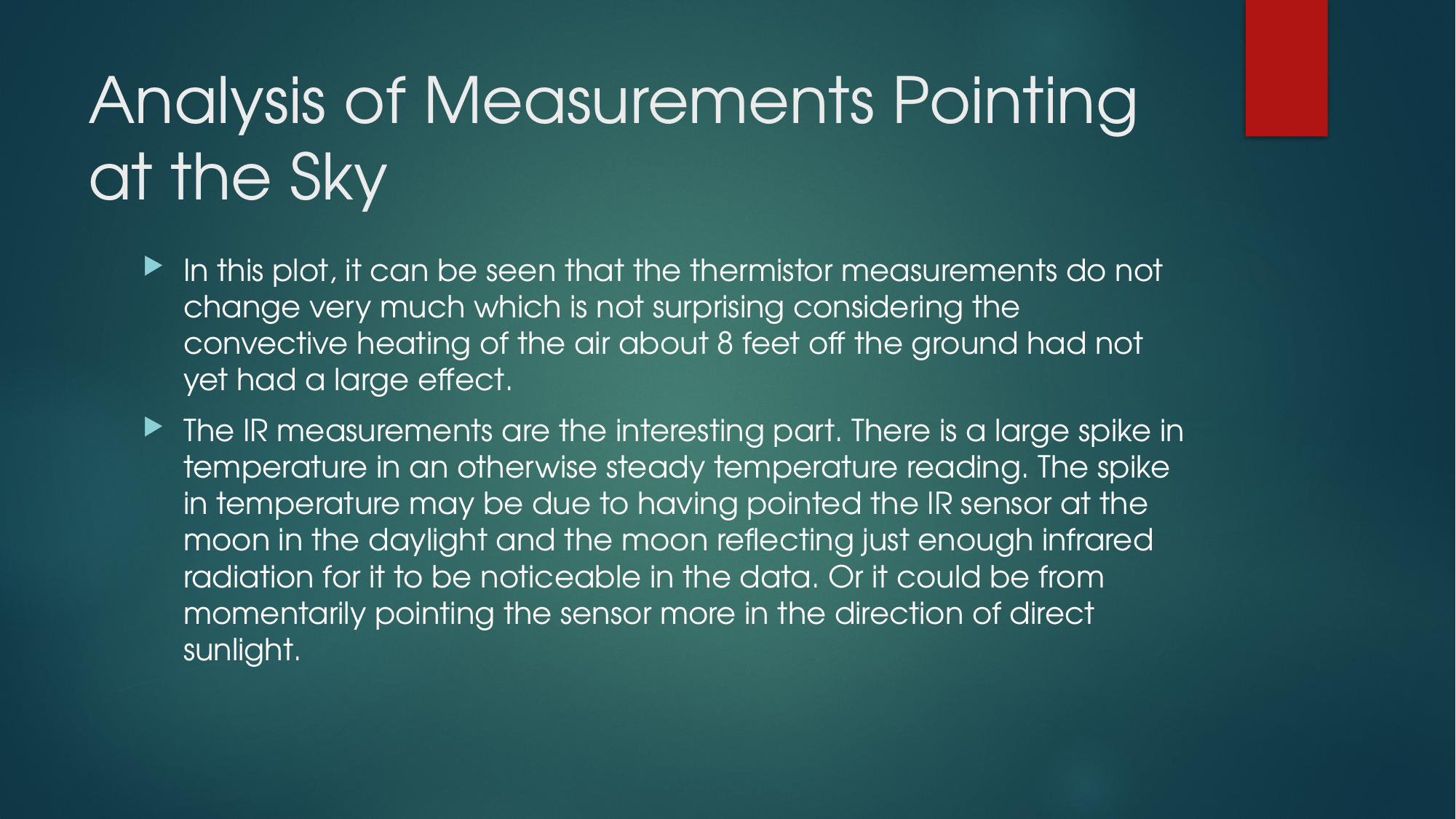

# Analysis of Measurements Pointing at the Sky
In this plot, it can be seen that the thermistor measurements do not change very much which is not surprising considering the convective heating of the air about 8 feet off the ground had not yet had a large effect.
The IR measurements are the interesting part. There is a large spike in temperature in an otherwise steady temperature reading. The spike in temperature may be due to having pointed the IR sensor at the moon in the daylight and the moon reflecting just enough infrared radiation for it to be noticeable in the data. Or it could be from momentarily pointing the sensor more in the direction of direct sunlight.